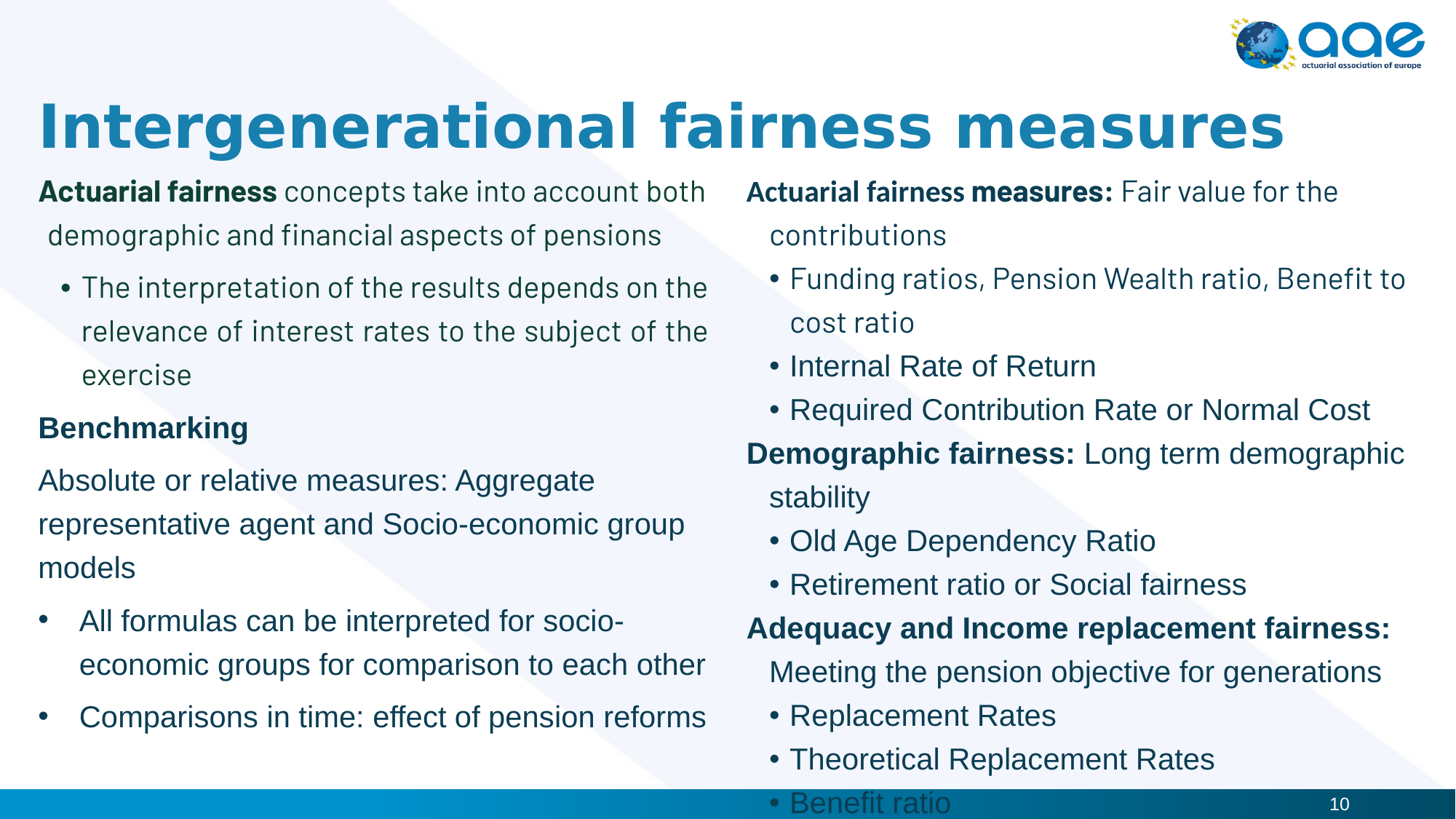

# Intergenerational fairness measures
Actuarial fairness measures: Fair value for the contributions
Funding ratios, Pension Wealth ratio, Benefit to cost ratio
Internal Rate of Return
Required Contribution Rate or Normal Cost
Demographic fairness: Long term demographic stability
Old Age Dependency Ratio
Retirement ratio or Social fairness
Adequacy and Income replacement fairness: Meeting the pension objective for generations
Replacement Rates
Theoretical Replacement Rates
Benefit ratio
Actuarial fairness concepts take into account both demographic and financial aspects of pensions
The interpretation of the results depends on the relevance of interest rates to the subject of the exercise
Benchmarking
Absolute or relative measures: Aggregate representative agent and Socio-economic group models
All formulas can be interpreted for socio-economic groups for comparison to each other
Comparisons in time: effect of pension reforms
10